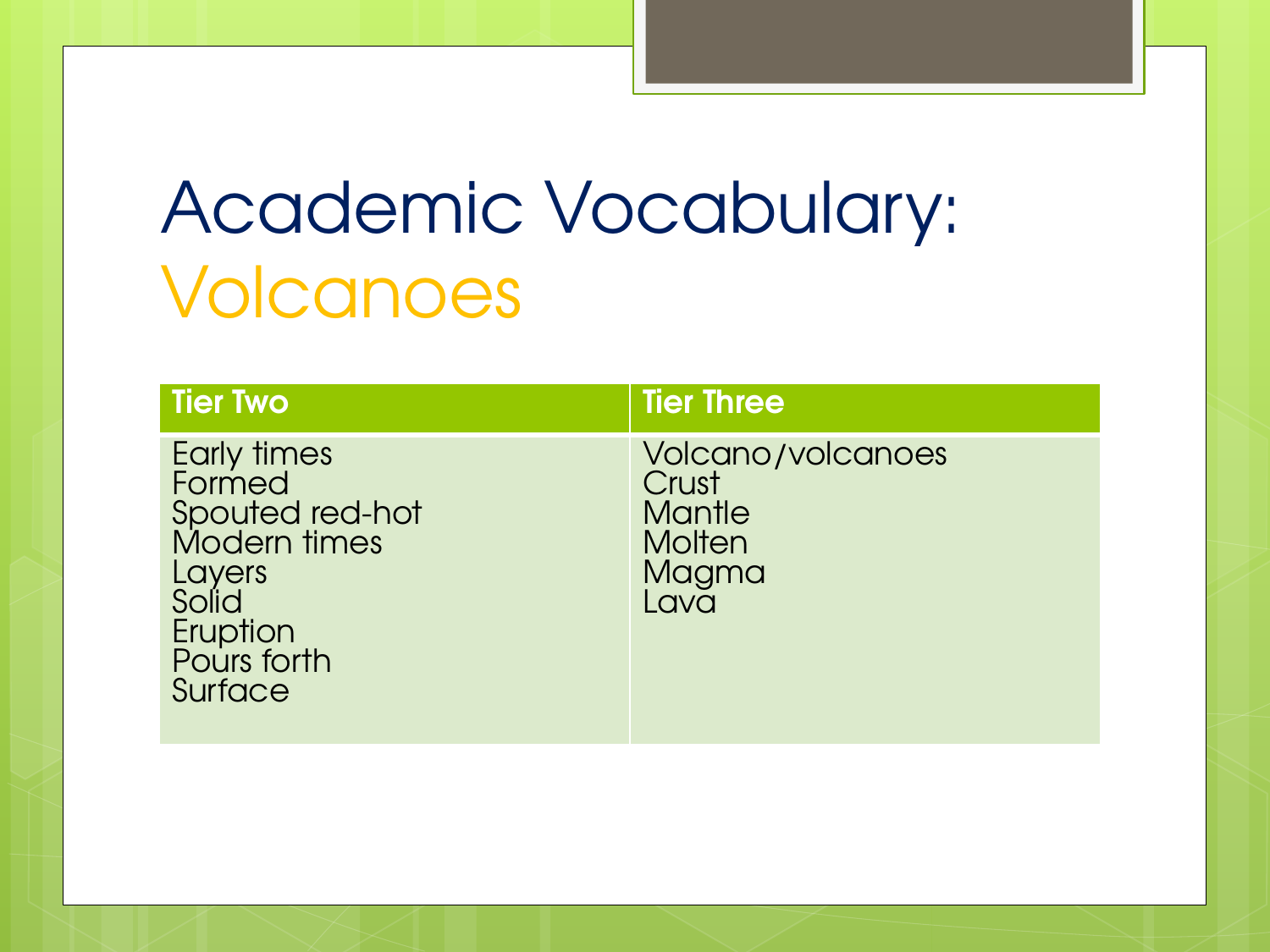

# Academic Vocabulary: Volcanoes
| Tier Two | Tier Three |
| --- | --- |
| Early times Formed Spouted red-hot Modern times Layers Solid Eruption Pours forth Surface | Volcano/volcanoes Crust Mantle Molten Magma Lava |